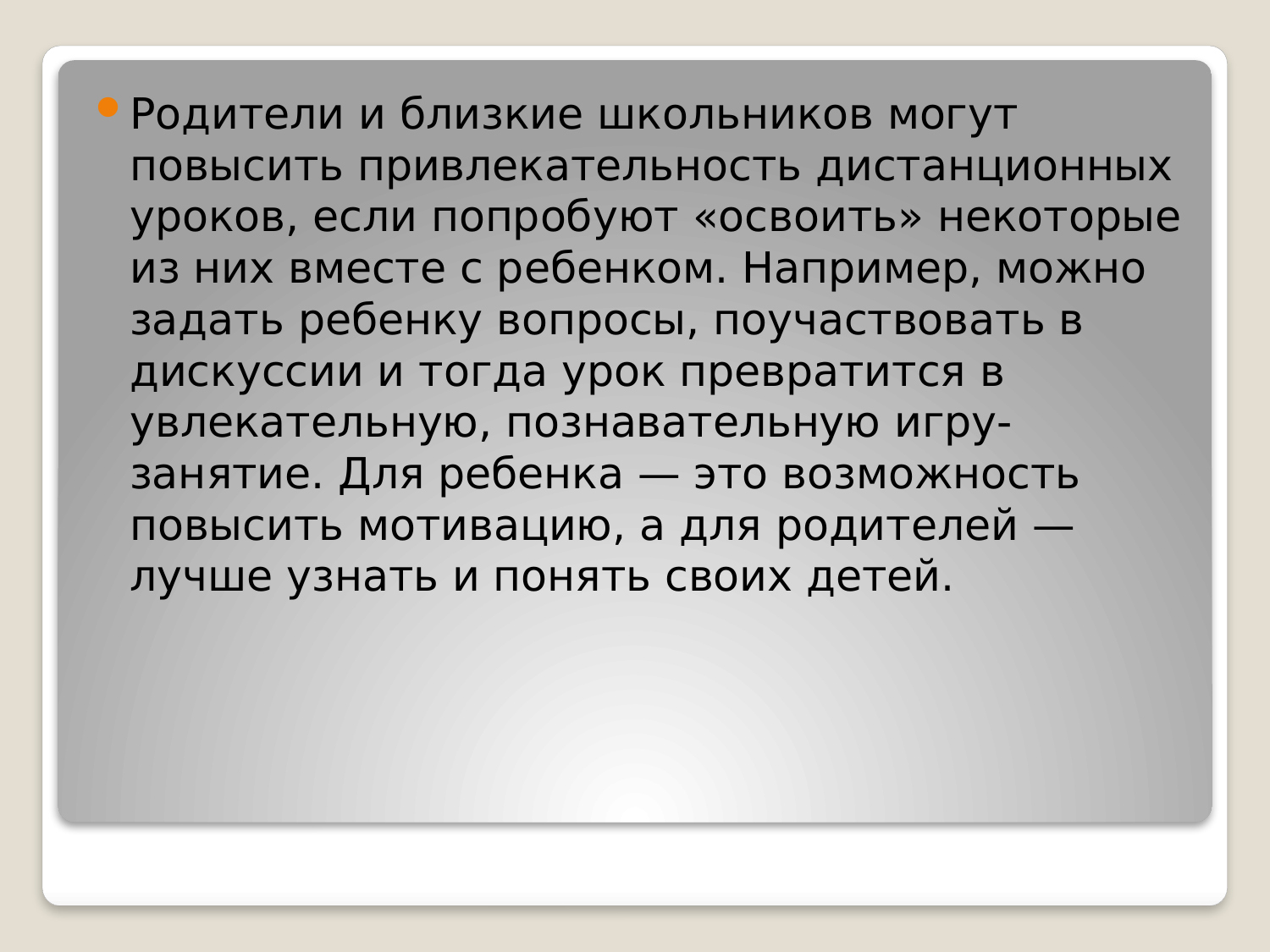

Родители и близкие школьников могут повысить привлекательность дистанционных уроков, если попробуют «освоить» некоторые из них вместе с ребенком. Например, можно задать ребенку вопросы, поучаствовать в дискуссии и тогда урок превратится в увлекательную, познавательную игру-занятие. Для ребенка — это возможность повысить мотивацию, а для родителей — лучше узнать и понять своих детей.
#